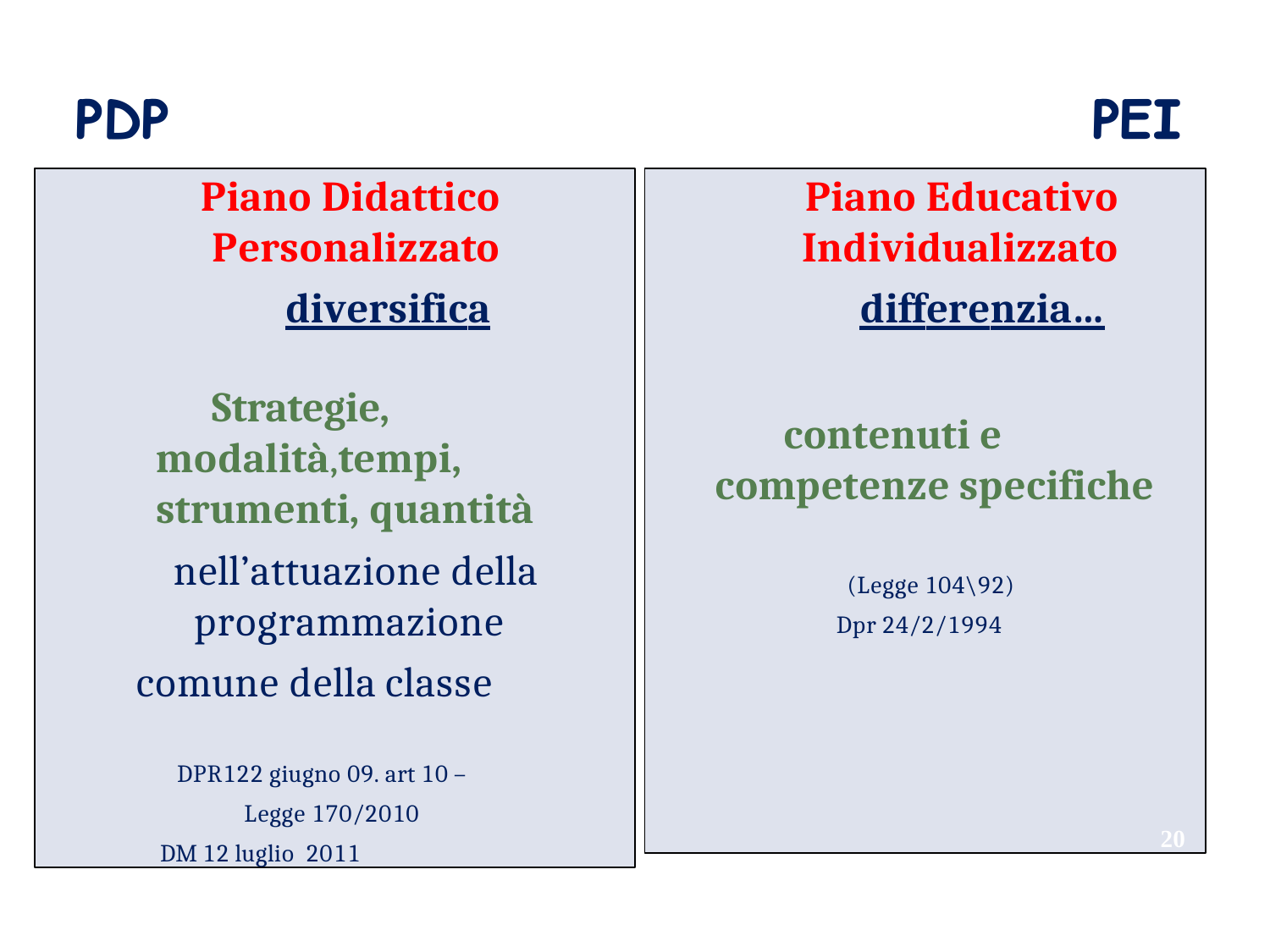

PDP
PEI
Piano Didattico Personalizzato
diversifica

Strategie, modalità,tempi, strumenti, quantità
nell’attuazione della programmazione
comune della classe

DPR122 giugno 09. art 10 – Legge 170/2010
DM 12 luglio  2011
Piano Educativo Individualizzato
differenzia…

contenuti e competenze specifiche

(Legge 104\92) Dpr 24/2/1994

20